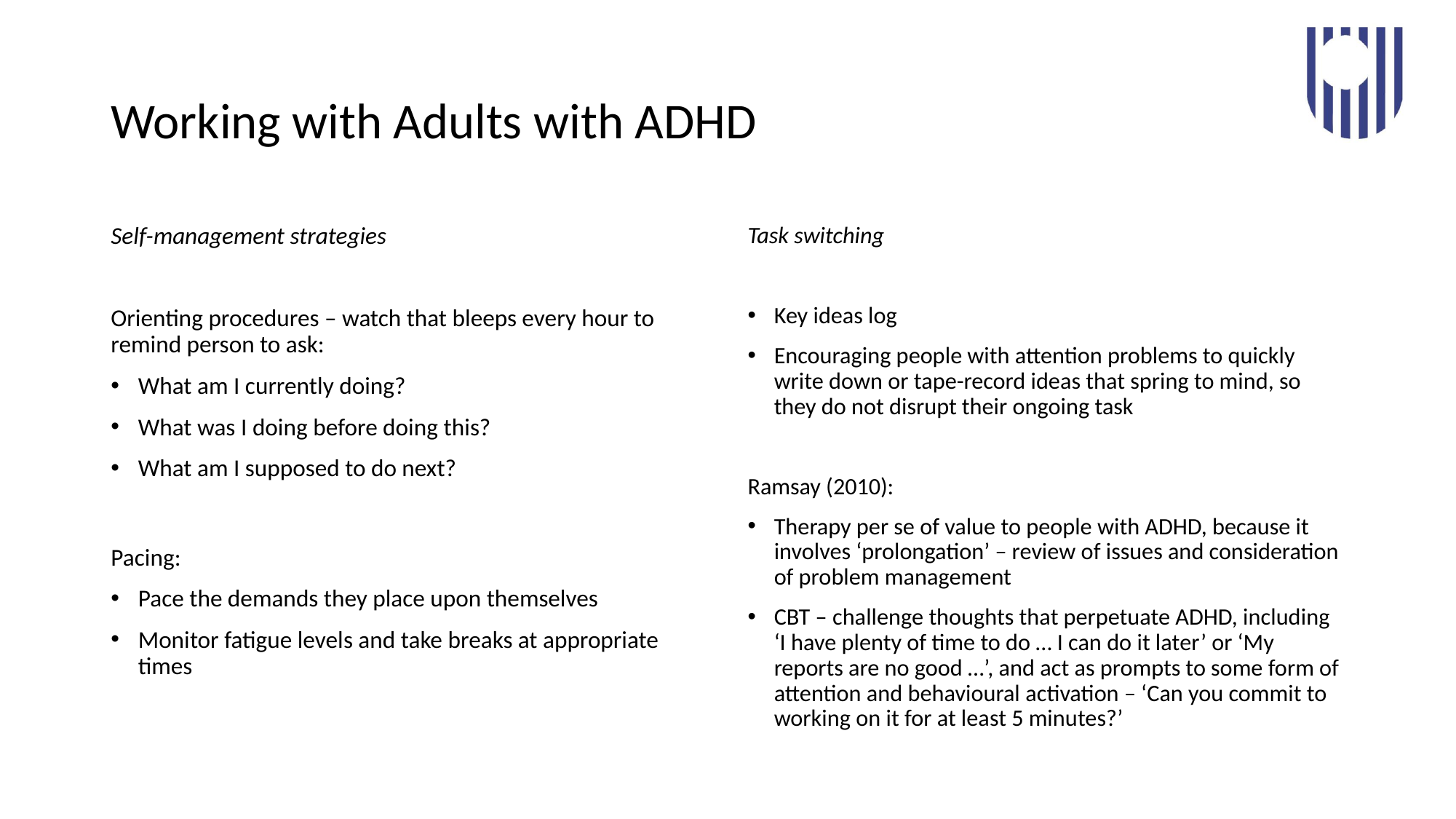

# Working with Adults with ADHD
Self-management strategies

Orienting procedures – watch that bleeps every hour to remind person to ask:
What am I currently doing?
What was I doing before doing this?
What am I supposed to do next?

Pacing:
Pace the demands they place upon themselves
Monitor fatigue levels and take breaks at appropriate times
Task switching

Key ideas log
Encouraging people with attention problems to quickly write down or tape-record ideas that spring to mind, so they do not disrupt their ongoing task

Ramsay (2010):
Therapy per se of value to people with ADHD, because it involves ‘prolongation’ – review of issues and consideration of problem management
CBT – challenge thoughts that perpetuate ADHD, including ‘I have plenty of time to do … I can do it later’ or ‘My reports are no good …’, and act as prompts to some form of attention and behavioural activation – ‘Can you commit to working on it for at least 5 minutes?’